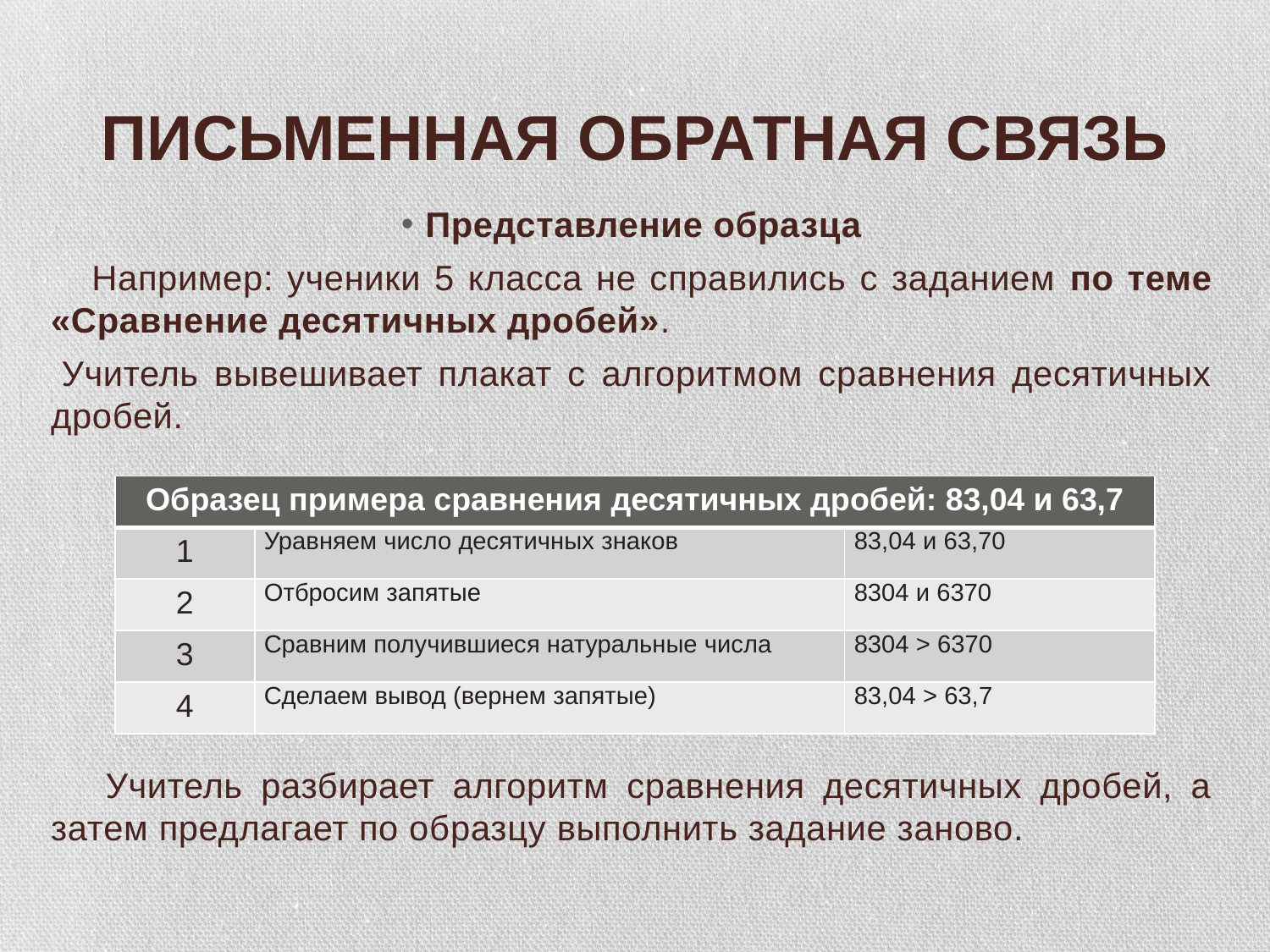

# ПИСЬМЕННАЯ ОБРАТНАЯ СВЯЗЬ
Представление образца
   Например: ученики 5 класса не справились с заданием по теме «Сравнение десятичных дробей».
 Учитель вывешивает плакат с алгоритмом сравнения десятичных дробей.

   Учитель разбирает алгоритм сравнения десятичных дробей, а затем предлагает по об­разцу выполнить задание заново.
| Образец примера сравнения десятичных дробей: 83,04 и 63,7 |  |  |
| --- | --- | --- |
| 1 | Уравняем число десятичных знаков | 83,04 и 63,70 |
| 2 | Отбросим запятые | 8304 и 6370 |
| 3 | Сравним получившиеся натуральные числа | 8304 > 6370 |
| 4 | Сделаем вывод (вернем запятые) | 83,04 > 63,7 |